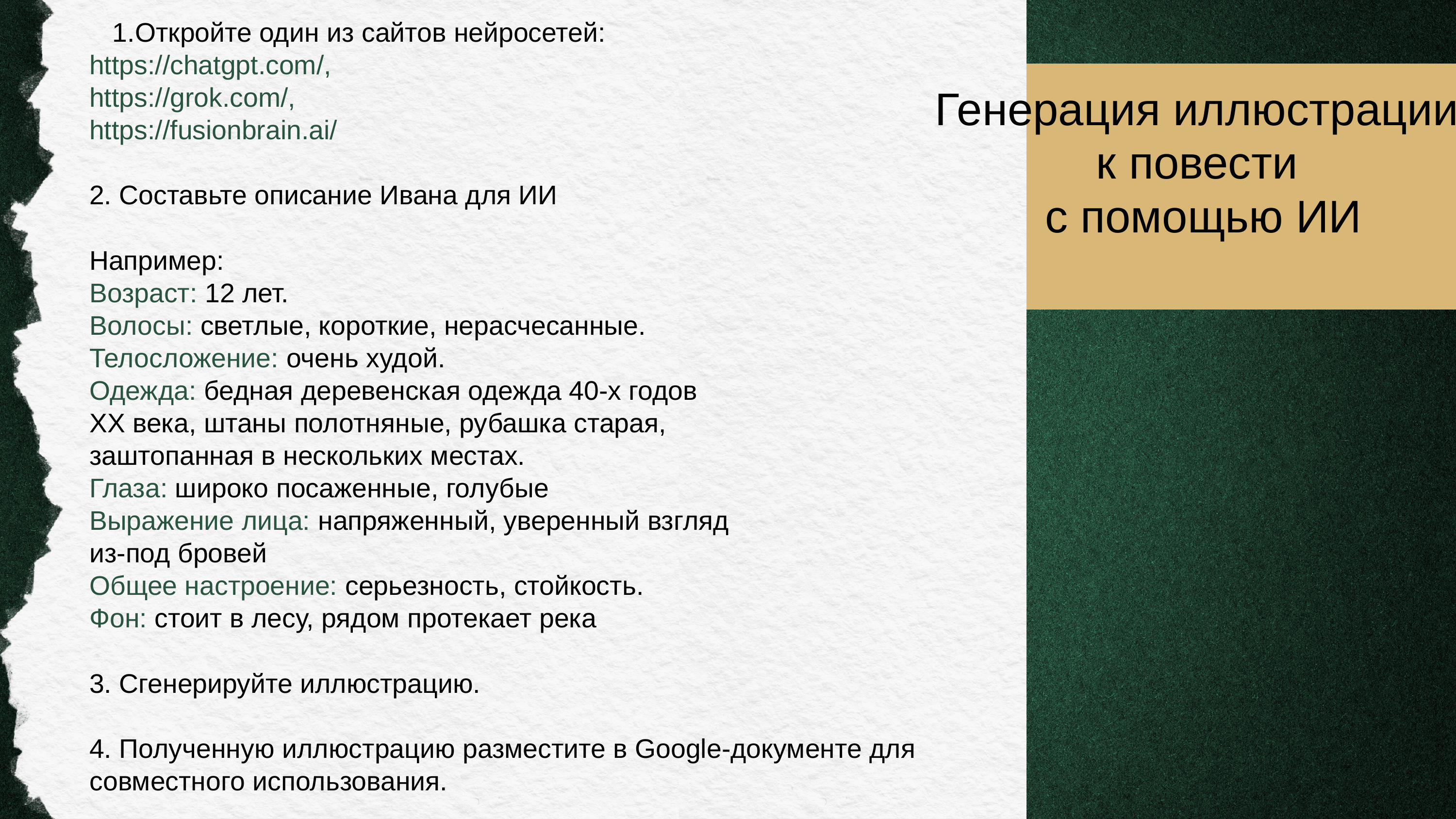

Откройте один из сайтов нейросетей:
https://chatgpt.com/,
https://grok.com/,
https://fusionbrain.ai/

2. Составьте описание Ивана для ИИ

Например:
Возраст: 12 лет.
Волосы: светлые, короткие, нерасчесанные.
Телосложение: очень худой.
Одежда: бедная деревенская одежда 40-х годов
XX века, штаны полотняные, рубашка старая,
заштопанная в нескольких местах.
Глаза: широко посаженные, голубые
Выражение лица: напряженный, уверенный взгляд
из-под бровей
Общее настроение: серьезность, стойкость.
Фон: стоит в лесу, рядом протекает река

3. Сгенерируйте иллюстрацию.

4. Полученную иллюстрацию разместите в Google-документе для совместного использования.

Генерация иллюстрации
к повести
с помощью ИИ